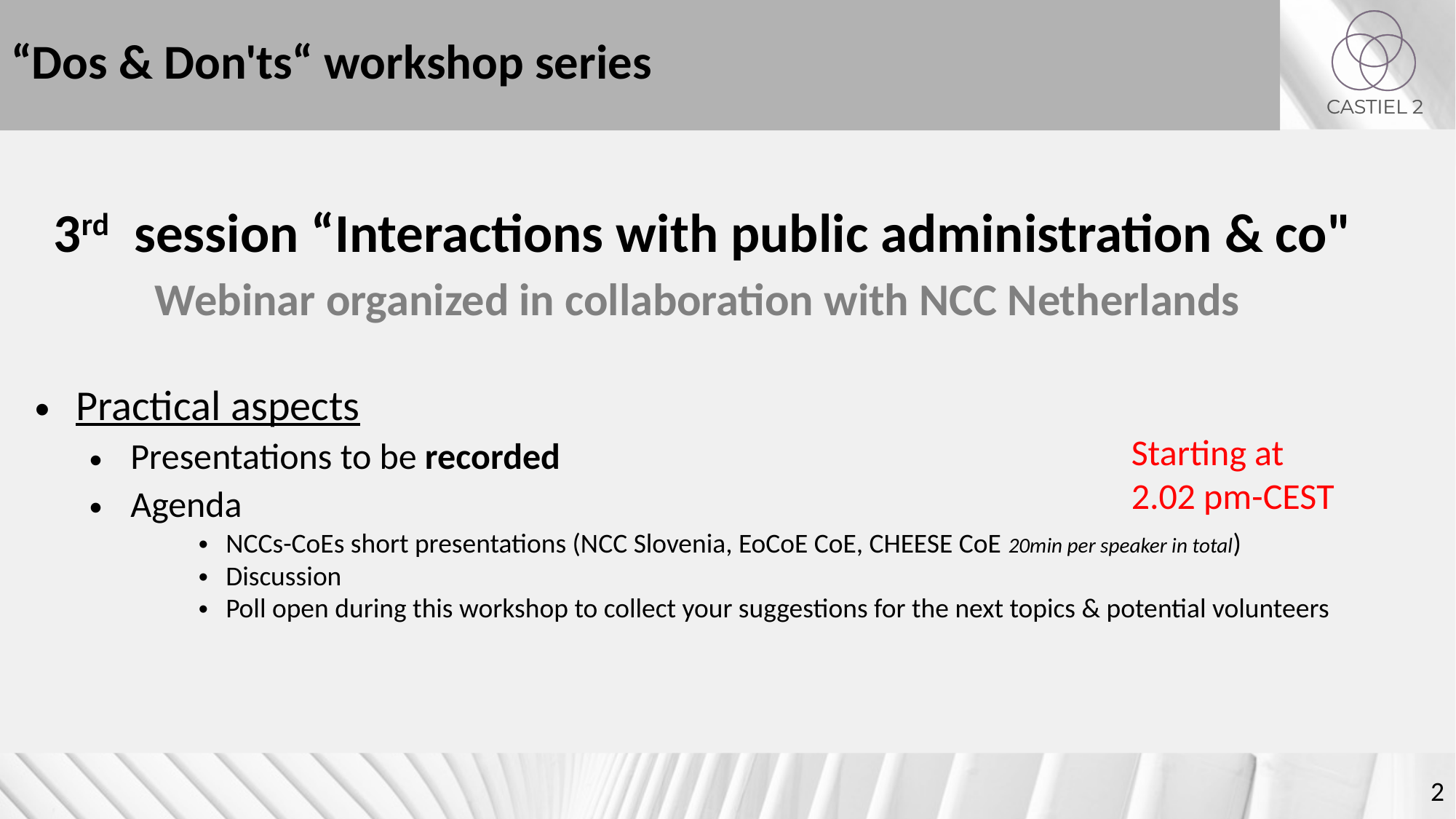

# “Dos & Don'ts“ workshop series

3rd  session “Interactions with public administration & co"
Webinar organized in collaboration with NCC Netherlands

Practical aspects
Presentations to be recorded
Agenda
NCCs-CoEs short presentations (NCC Slovenia, EoCoE CoE, CHEESE CoE 20min per speaker in total)
Discussion
Poll open during this workshop to collect your suggestions for the next topics & potential volunteers
Starting at 2.02 pm-CEST
2